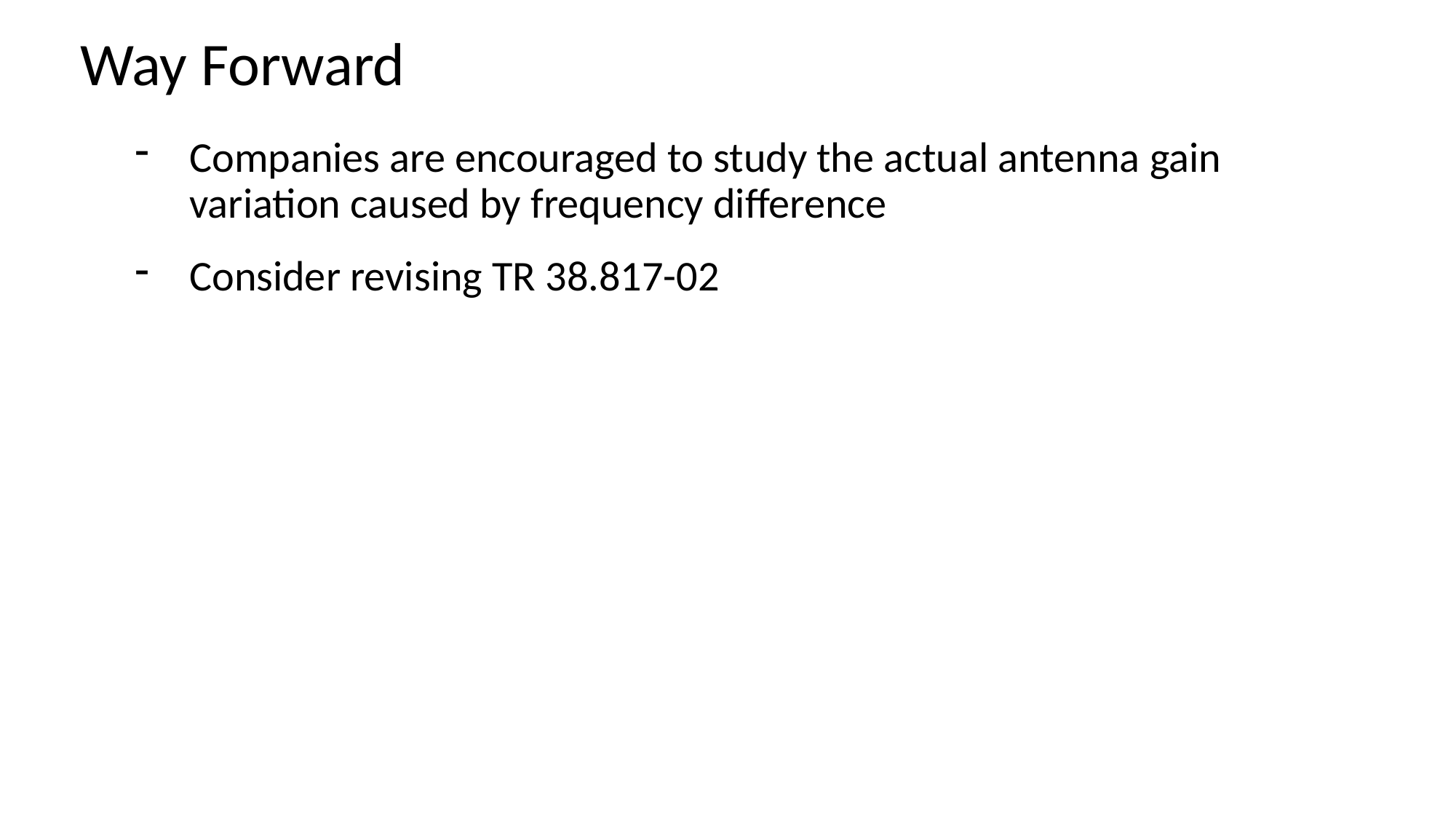

Way Forward
Companies are encouraged to study the actual antenna gain variation caused by frequency difference
Consider revising TR 38.817-02